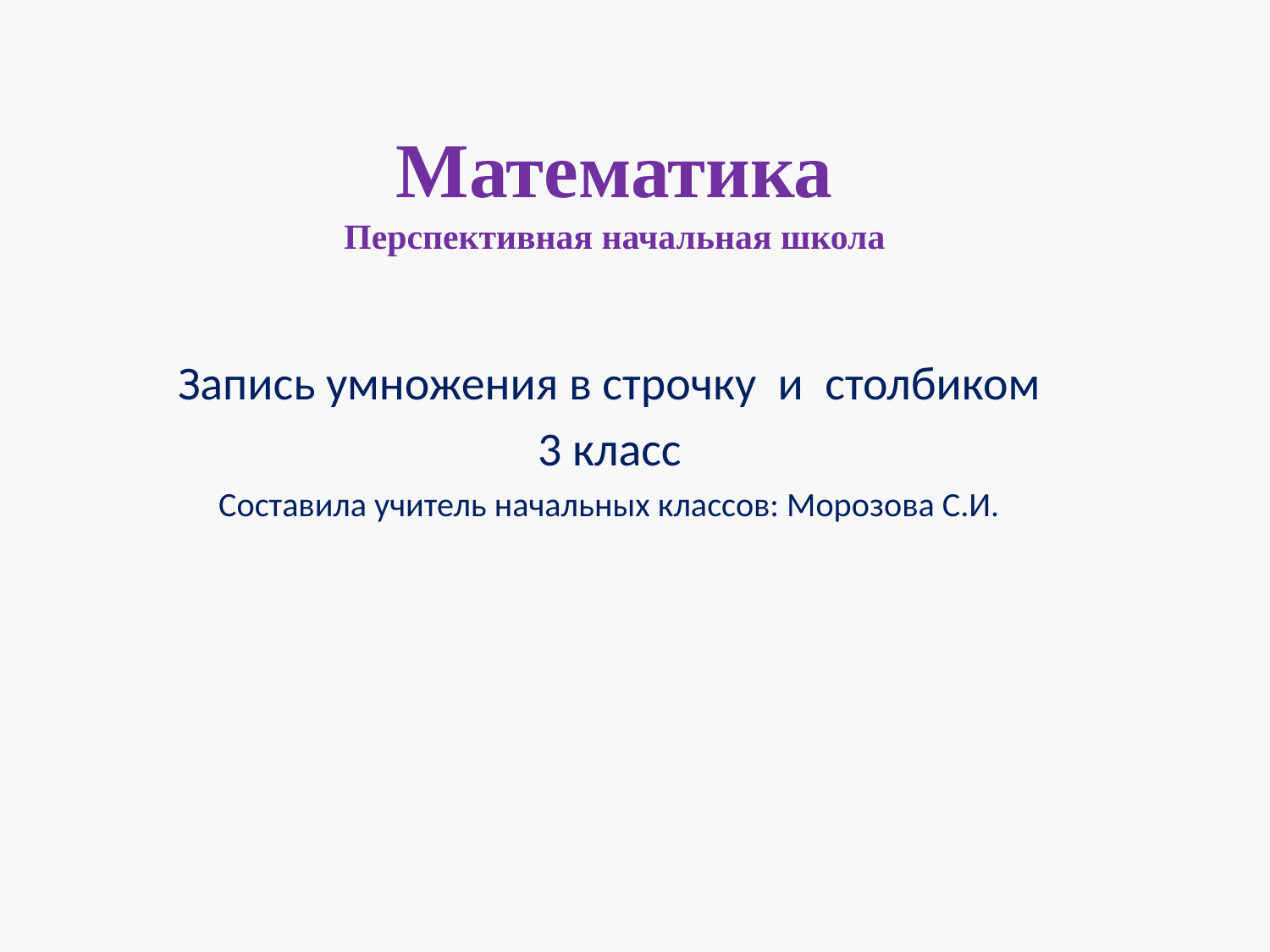

# Математика Перспективная начальная школа
Запись умножения в строчку  и  столбиком
3 класс
Составила учитель начальных классов: Морозова С.И.